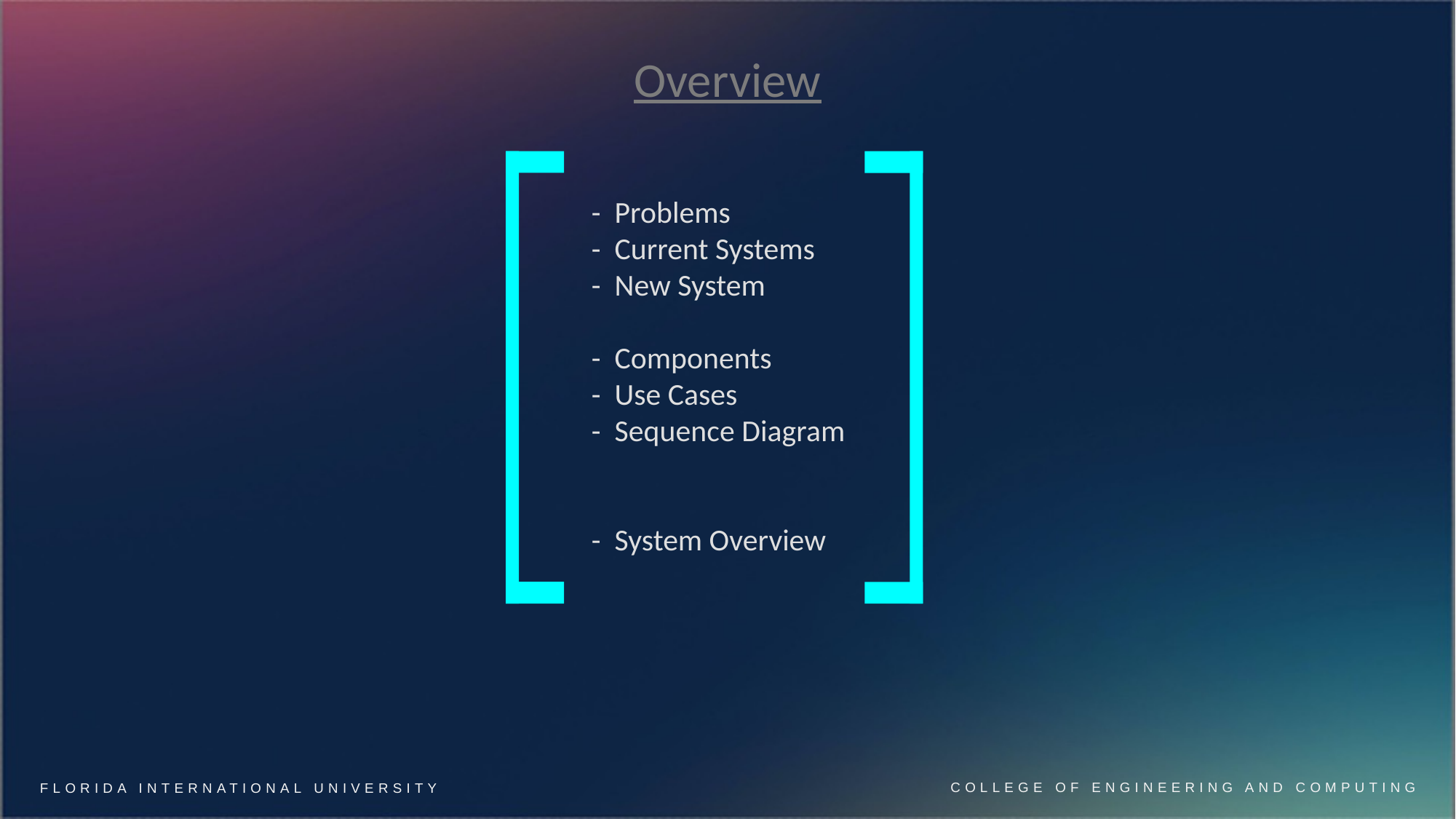

Overview

-  Problems
-  Current Systems
-  New System
-  Components
-  Use Cases
-  Sequence Diagram
-  System Overview